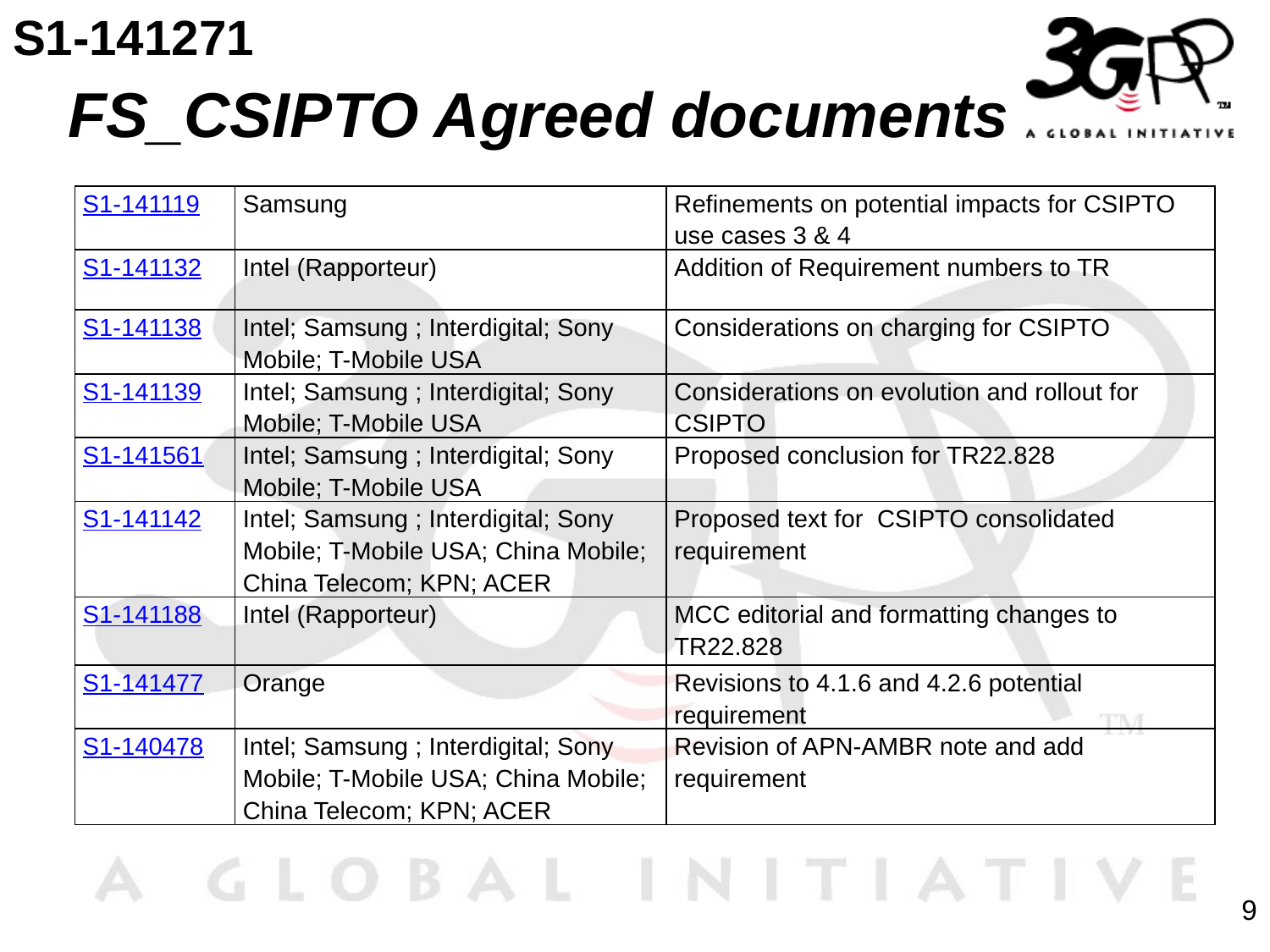

S1-141271
# FS_CSIPTO Agreed documents

| S1-141119 | Samsung | Refinements on potential impacts for CSIPTO use cases 3 & 4 |
| --- | --- | --- |
| S1-141132 | Intel (Rapporteur) | Addition of Requirement numbers to TR |
| S1-141138 | Intel; Samsung ; Interdigital; Sony Mobile; T-Mobile USA | Considerations on charging for CSIPTO |
| S1-141139 | Intel; Samsung ; Interdigital; Sony Mobile; T-Mobile USA | Considerations on evolution and rollout for CSIPTO |
| S1-141561 | Intel; Samsung ; Interdigital; Sony Mobile; T-Mobile USA | Proposed conclusion for TR22.828 |
| S1-141142 | Intel; Samsung ; Interdigital; Sony Mobile; T-Mobile USA; China Mobile; China Telecom; KPN; ACER | Proposed text for CSIPTO consolidated requirement |
| S1-141188 | Intel (Rapporteur) | MCC editorial and formatting changes to TR22.828 |
| S1-141477 | Orange | Revisions to 4.1.6 and 4.2.6 potential requirement |
| S1-140478 | Intel; Samsung ; Interdigital; Sony Mobile; T-Mobile USA; China Mobile; China Telecom; KPN; ACER | Revision of APN-AMBR note and add requirement |
9